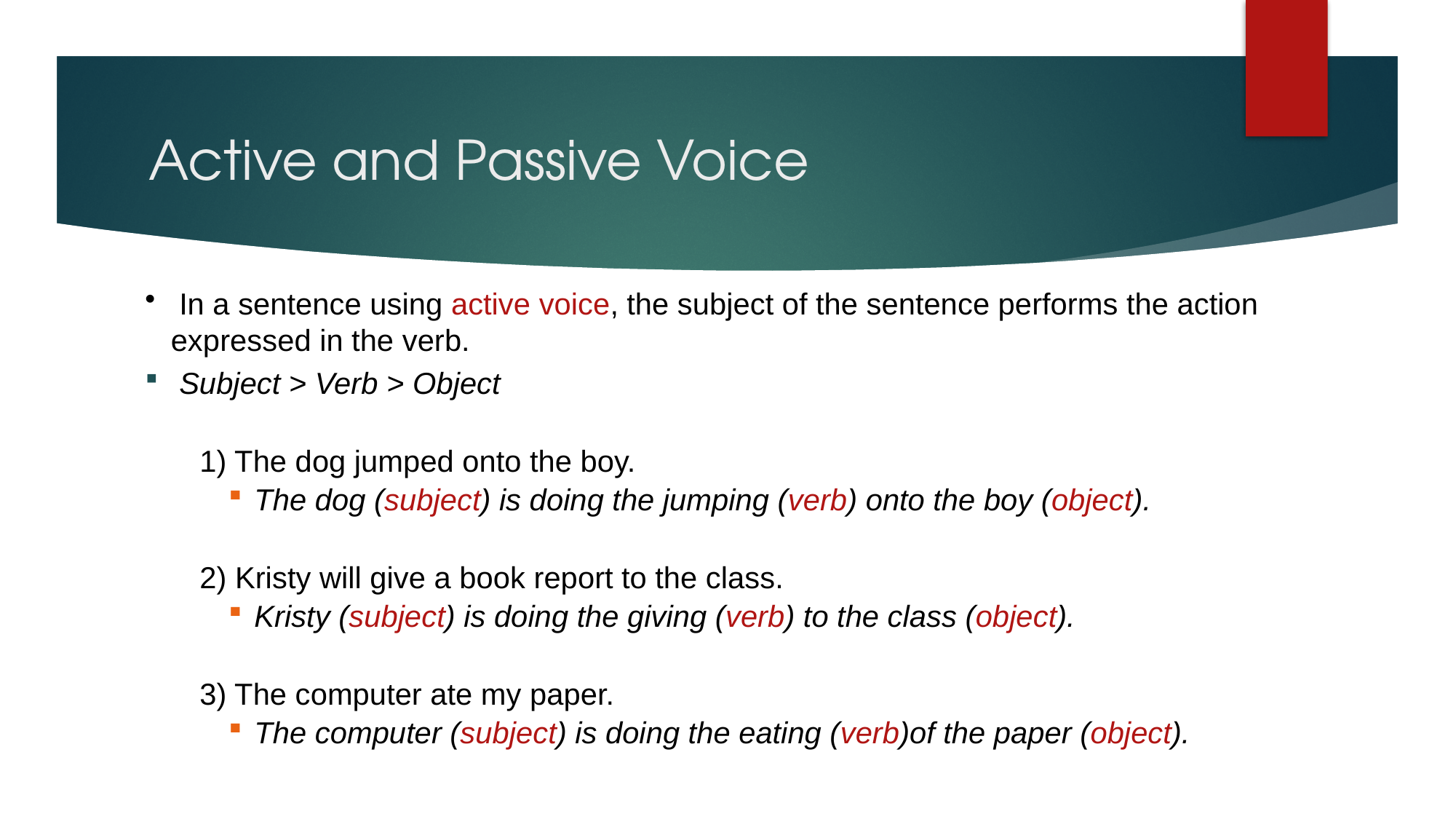

Active and Passive Voice
 In a sentence using active voice, the subject of the sentence performs the action expressed in the verb.
 Subject > Verb > Object

1) The dog jumped onto the boy.
The dog (subject) is doing the jumping (verb) onto the boy (object).

2) Kristy will give a book report to the class.
Kristy (subject) is doing the giving (verb) to the class (object).

3) The computer ate my paper.
The computer (subject) is doing the eating (verb)of the paper (object).